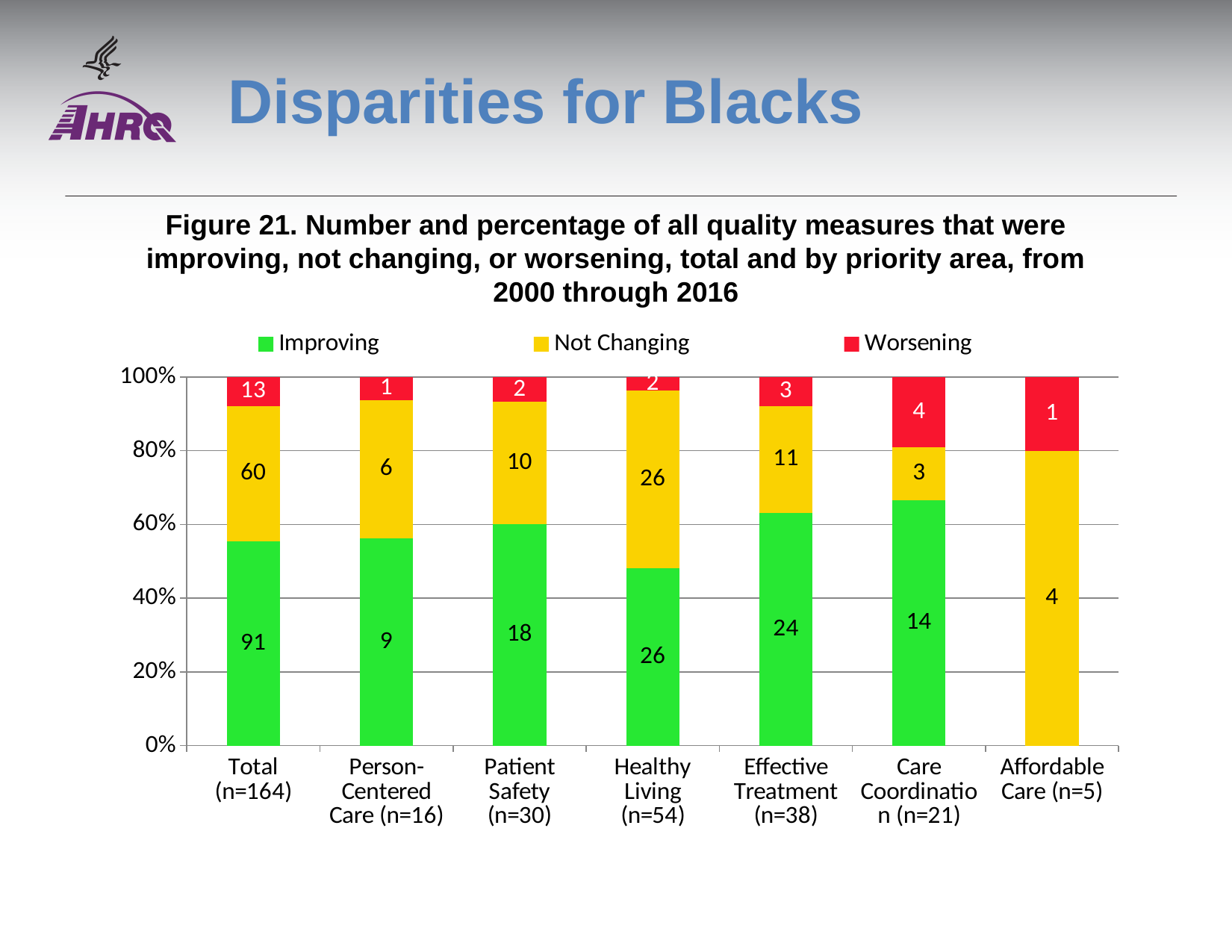

# Disparities for Blacks
Figure 21. Number and percentage of all quality measures that were improving, not changing, or worsening, total and by priority area, from 2000 through 2016

### Chart

| Category | Improving | Not Changing | Worsening |
|---|---|---|---|
| Total (n=164) | 91.0 | 60.0 | 13.0 |
| Person-Centered Care (n=16) | 9.0 | 6.0 | 1.0 |
| Patient Safety (n=30) | 18.0 | 10.0 | 2.0 |
| Healthy Living (n=54) | 26.0 | 26.0 | 2.0 |
| Effective Treatment (n=38) | 24.0 | 11.0 | 3.0 |
| Care Coordination (n=21) | 14.0 | 3.0 | 4.0 |
| Affordable Care (n=5) | 0.0 | 4.0 | 1.0 |